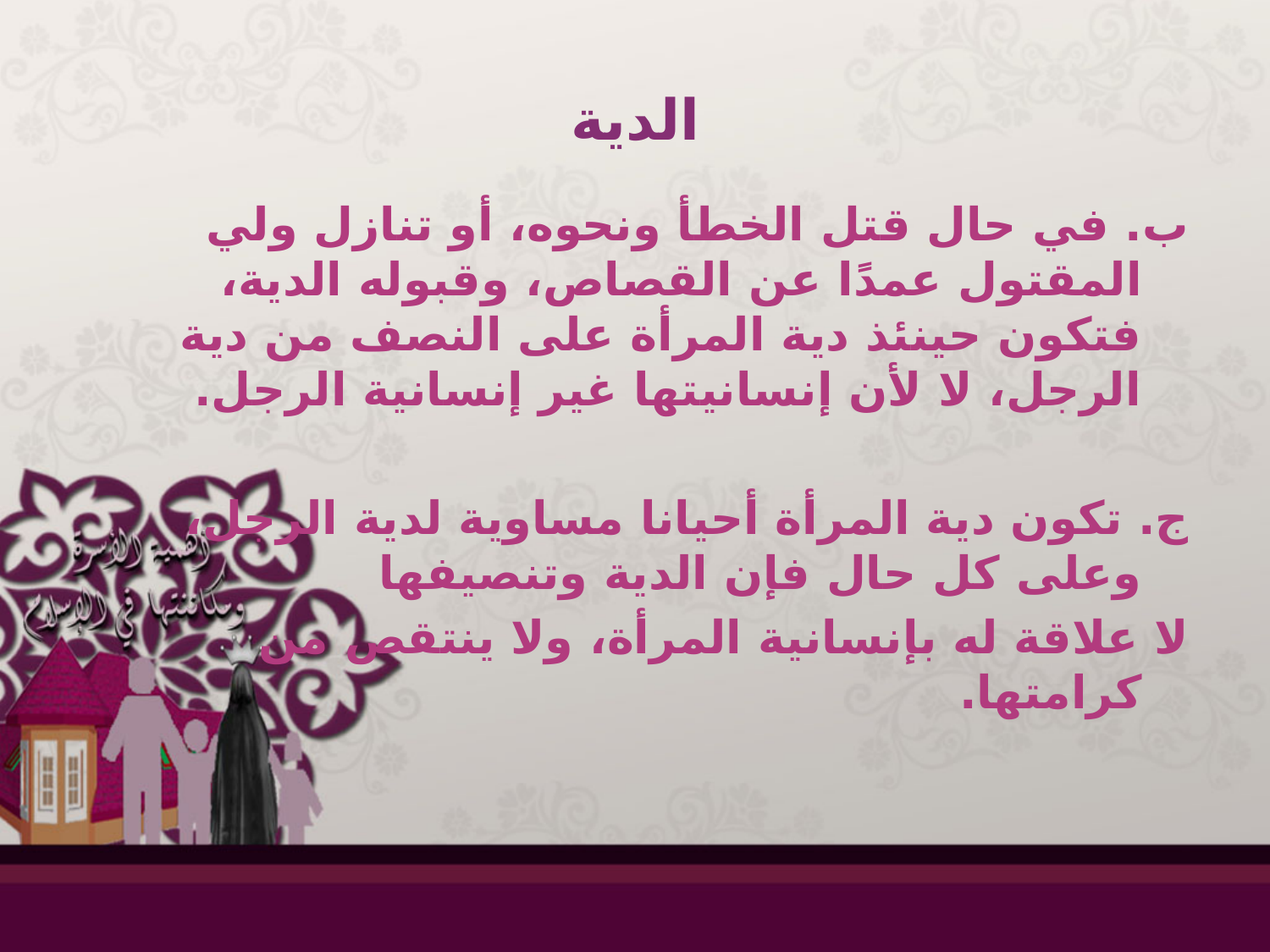

# الدية
ب. في حال قتل الخطأ ونحوه، أو تنازل ولي المقتول عمدًا عن القصاص، وقبوله الدية، فتكون حينئذ دية المرأة على النصف من دية الرجل، لا لأن إنسانيتها غير إنسانية الرجل.

ج. تكون دية المرأة أحيانا مساوية لدية الرجل، وعلى كل حال فإن الدية وتنصيفها
لا علاقة له بإنسانية المرأة، ولا ينتقص من كرامتها.